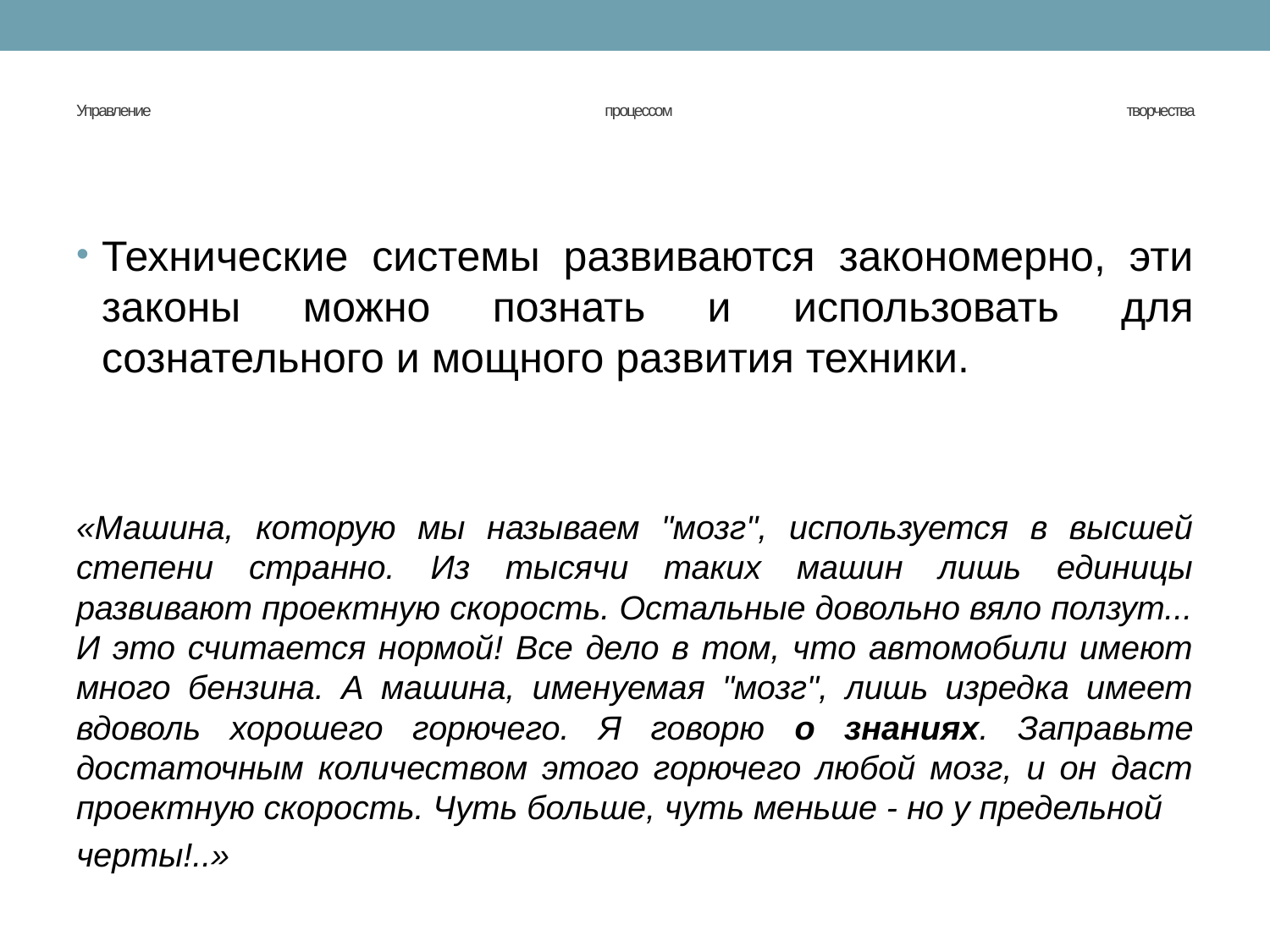

# Управление процессом творчества
Технические системы развиваются закономерно, эти законы можно познать и использовать для сознательного и мощного развития техники.

«Машина, которую мы называем "мозг", используется в высшей степени странно. Из тысячи таких машин лишь единицы развивают проектную скорость. Остальные довольно вяло ползут... И это считается нормой! Все дело в том, что автомобили имеют много бензина. А машина, именуемая "мозг", лишь изредка имеет вдоволь хорошего горючего. Я говорю о знаниях. Заправьте достаточным количеством этого горючего любой мозг, и он даст проектную скорость. Чуть больше, чуть меньше - но у предельной
черты!..»